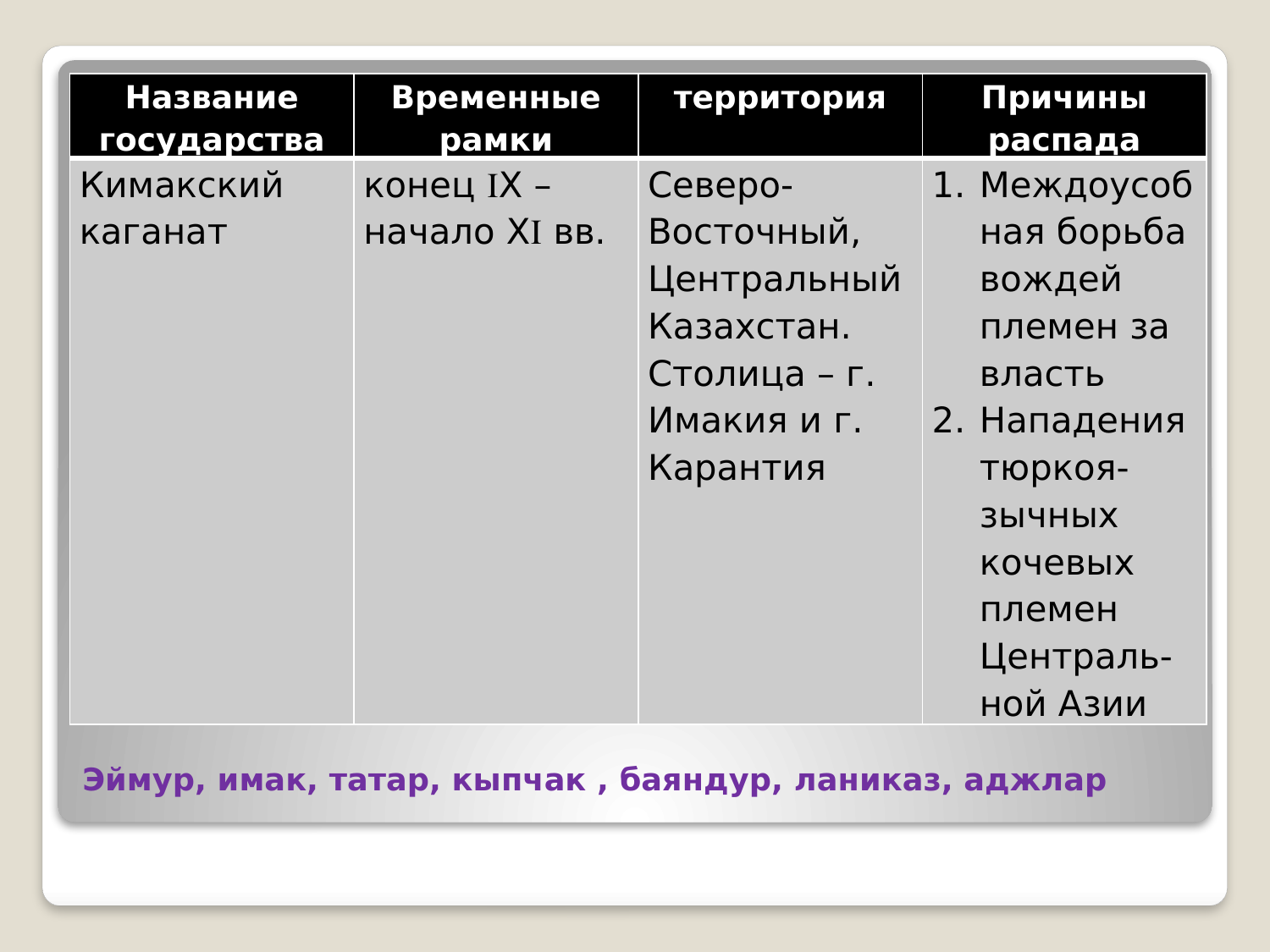

| Название государства | Временные рамки | территория | Причины распада |
| --- | --- | --- | --- |
| Кимакский каганат | конец ΙХ – начало ХΙ вв. | Северо-Восточный, Центральный Казахстан. Столица – г. Имакия и г. Карантия | Междоусобная борьба вождей племен за власть Нападения тюркоя-зычных кочевых племен Централь-ной Азии |
# Эймур, имак, татар, кыпчак , баяндур, ланиказ, аджлар